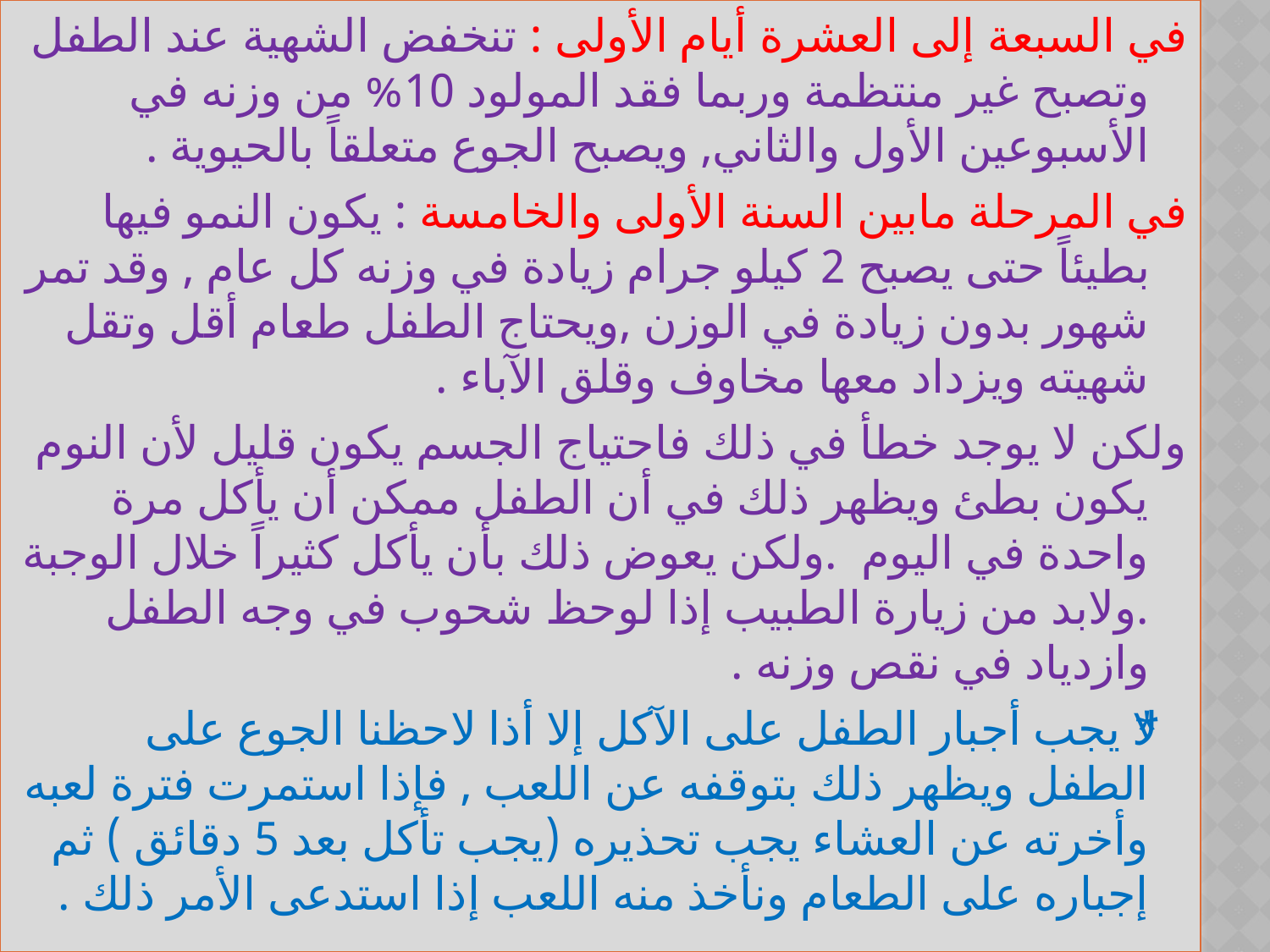

في السبعة إلى العشرة أيام الأولى : تنخفض الشهية عند الطفل وتصبح غير منتظمة وربما فقد المولود 10% من وزنه في الأسبوعين الأول والثاني, ويصبح الجوع متعلقاً بالحيوية .
في المرحلة مابين السنة الأولى والخامسة : يكون النمو فيها بطيئاً حتى يصبح 2 كيلو جرام زيادة في وزنه كل عام , وقد تمر شهور بدون زيادة في الوزن ,ويحتاج الطفل طعام أقل وتقل شهيته ويزداد معها مخاوف وقلق الآباء .
ولكن لا يوجد خطأ في ذلك فاحتياج الجسم يكون قليل لأن النوم يكون بطئ ويظهر ذلك في أن الطفل ممكن أن يأكل مرة واحدة في اليوم  .ولكن يعوض ذلك بأن يأكل كثيراً خلال الوجبة .ولابد من زيارة الطبيب إذا لوحظ شحوب في وجه الطفل وازدياد في نقص وزنه .
*لا يجب أجبار الطفل على الآكل إلا أذا لاحظنا الجوع على الطفل ويظهر ذلك بتوقفه عن اللعب , فإذا استمرت فترة لعبه وأخرته عن العشاء يجب تحذيره (يجب تأكل بعد 5 دقائق ) ثم إجباره على الطعام ونأخذ منه اللعب إذا استدعى الأمر ذلك .